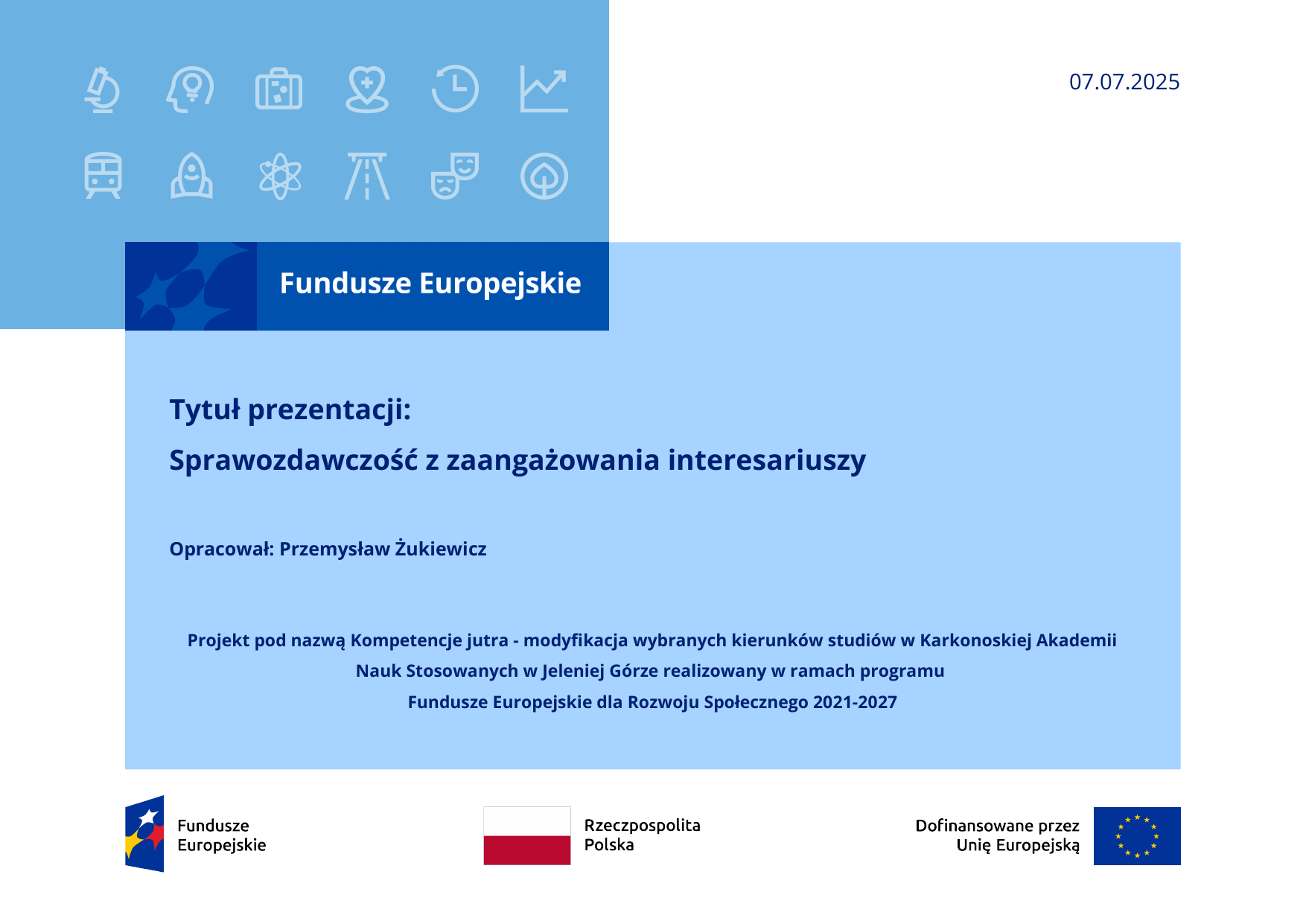

07.07.2025
# Tytuł prezentacji: Sprawozdawczość z zaangażowania interesariuszy Opracował: Przemysław Żukiewicz

Projekt pod nazwą Kompetencje jutra - modyfikacja wybranych kierunków studiów w Karkonoskiej Akademii Nauk Stosowanych w Jeleniej Górze realizowany w ramach programu
Fundusze Europejskie dla Rozwoju Społecznego 2021-2027